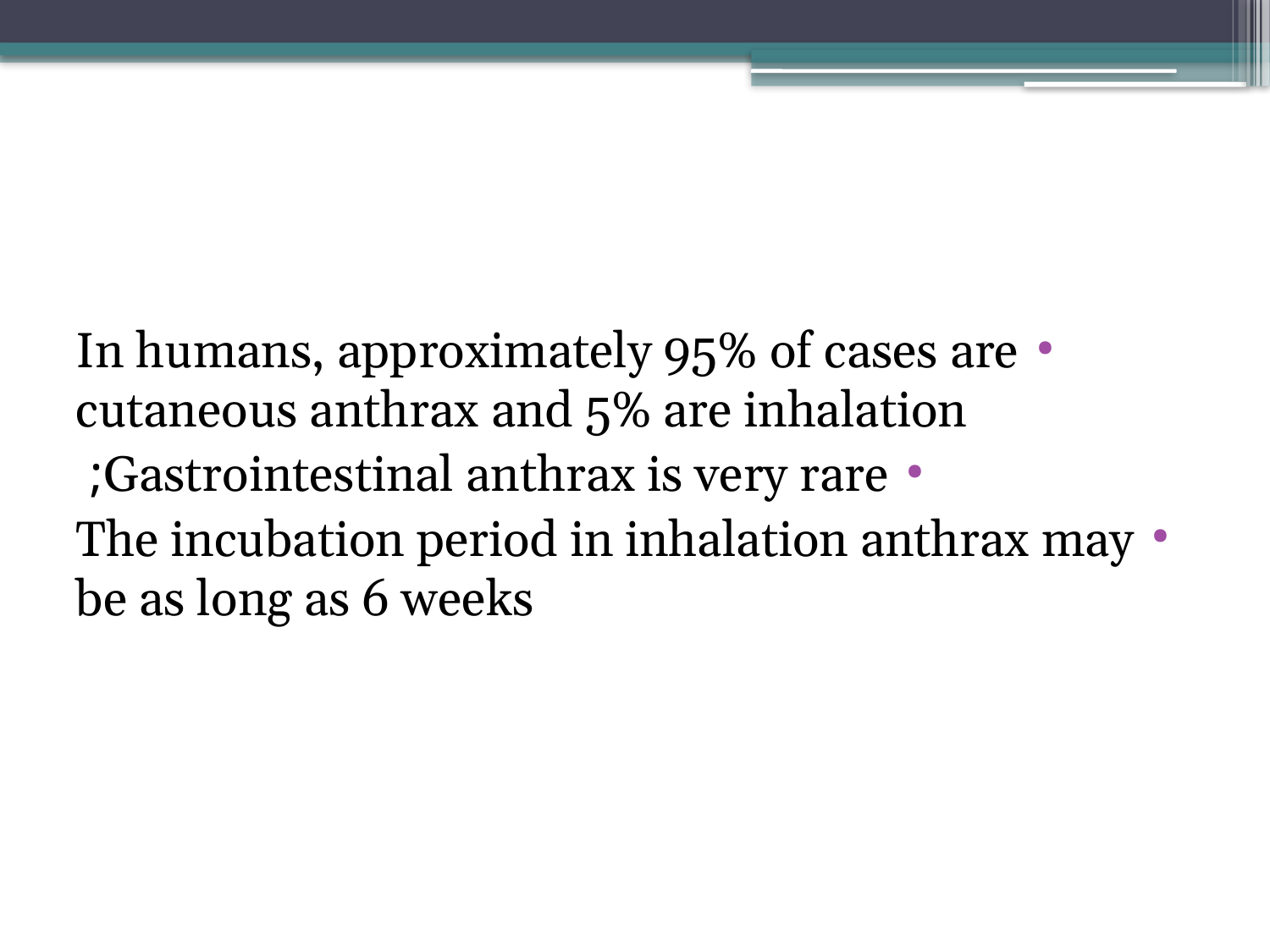

#
In humans, approximately 95% of cases are cutaneous anthrax and 5% are inhalation
Gastrointestinal anthrax is very rare;
The incubation period in inhalation anthrax may be as long as 6 weeks